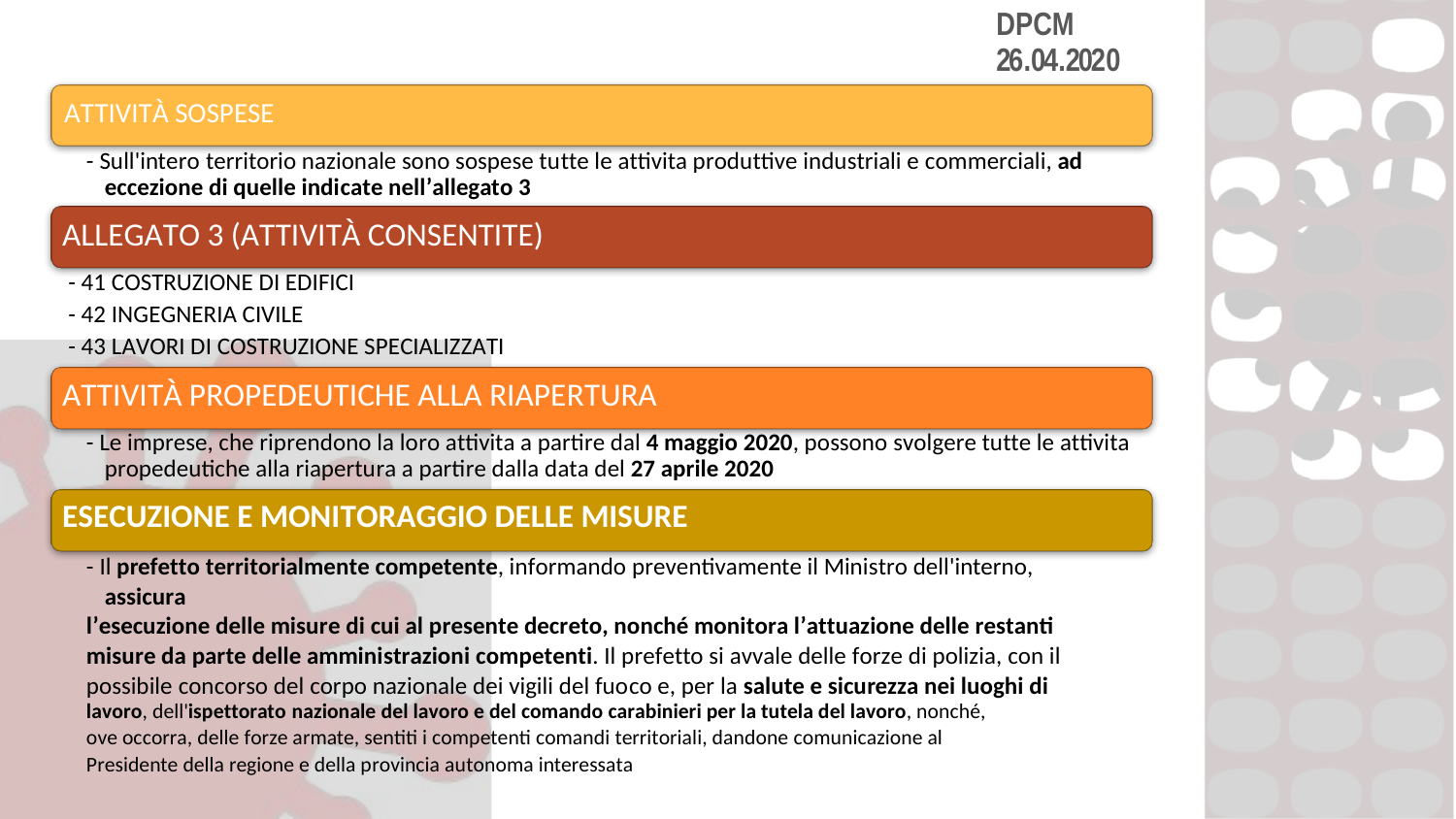

DPCM 26.04.2020

ATTIVITÀ SOSPESE
- Sull'intero territorio nazionale sono sospese tutte le attivita produttive industriali e commerciali, ad eccezione di quelle indicate nell’allegato 3
ALLEGATO 3 (ATTIVITÀ CONSENTITE)
- 41 COSTRUZIONE DI EDIFICI
- 42 INGEGNERIA CIVILE
- 43 LAVORI DI COSTRUZIONE SPECIALIZZATI
ATTIVITÀ PROPEDEUTICHE ALLA RIAPERTURA
- Le imprese, che riprendono la loro attivita a partire dal 4 maggio 2020, possono svolgere tutte le attivita propedeutiche alla riapertura a partire dalla data del 27 aprile 2020
ESECUZIONE E MONITORAGGIO DELLE MISURE
- Il prefetto territorialmente competente, informando preventivamente il Ministro dell'interno, assicura
l’esecuzione delle misure di cui al presente decreto, nonché monitora l’attuazione delle restanti
misure da parte delle amministrazioni competenti. Il prefetto si avvale delle forze di polizia, con il
possibile concorso del corpo nazionale dei vigili del fuoco e, per la salute e sicurezza nei luoghi di
lavoro, dell'ispettorato nazionale del lavoro e del comando carabinieri per la tutela del lavoro, nonché,
ove occorra, delle forze armate, sentiti i competenti comandi territoriali, dandone comunicazione al
Presidente della regione e della provincia autonoma interessata